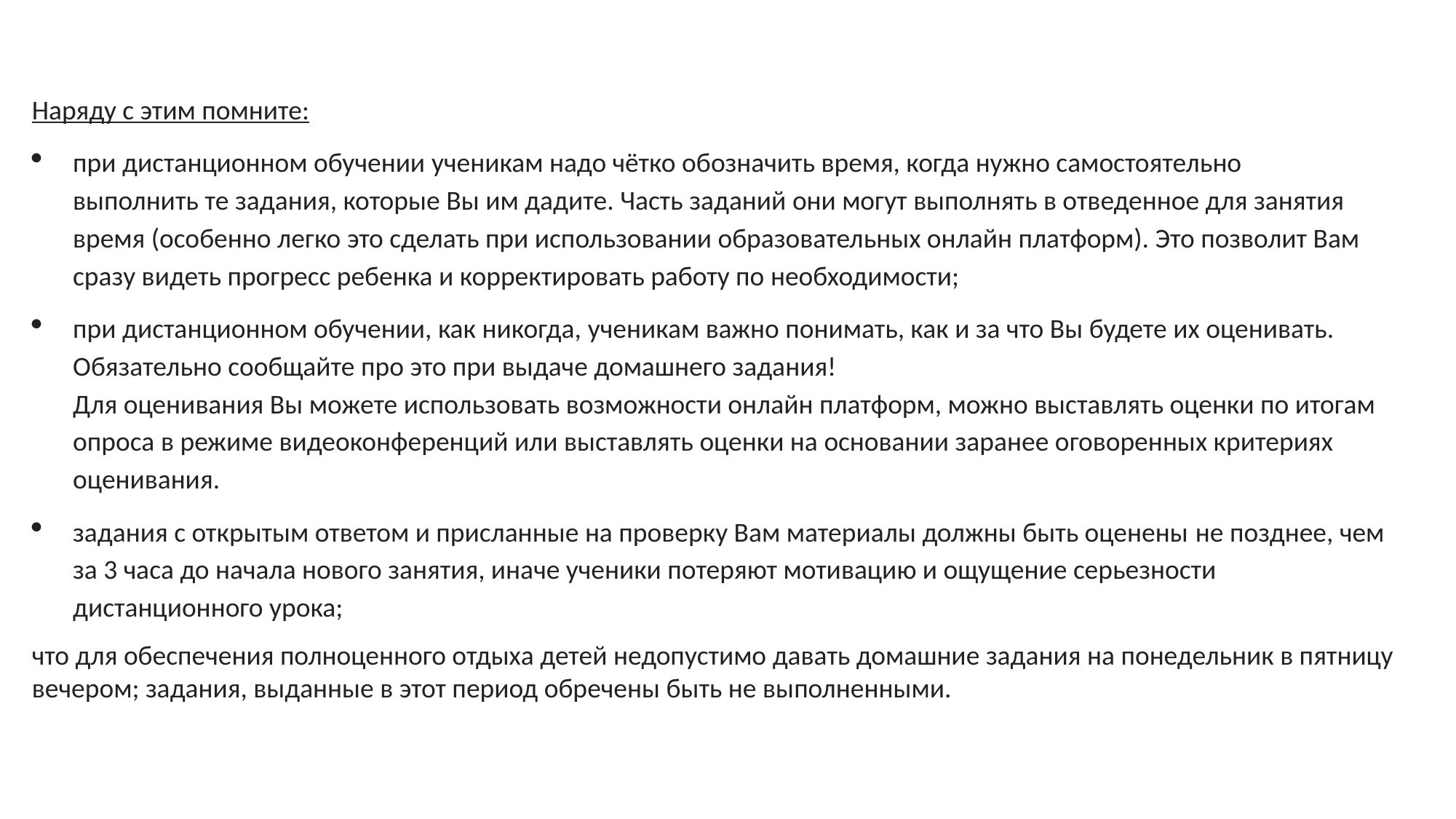

Наряду с этим помните:
при дистанционном обучении ученикам надо чётко обозначить время, когда нужно самостоятельно выполнить те задания, которые Вы им дадите. Часть заданий они могут выполнять в отведенное для занятия время (особенно легко это сделать при использовании образовательных онлайн платформ). Это позволит Вам сразу видеть прогресс ребенка и корректировать работу по необходимости;
при дистанционном обучении, как никогда, ученикам важно понимать, как и за что Вы будете их оценивать. Обязательно сообщайте про это при выдаче домашнего задания!
Для оценивания Вы можете использовать возможности онлайн платформ, можно выставлять оценки по итогам опроса в режиме видеоконференций или выставлять оценки на основании заранее оговоренных критериях оценивания.
задания с открытым ответом и присланные на проверку Вам материалы должны быть оценены не позднее, чем за 3 часа до начала нового занятия, иначе ученики потеряют мотивацию и ощущение серьезности дистанционного урока;
что для обеспечения полноценного отдыха детей недопустимо давать домашние задания на понедельник в пятницу вечером; задания, выданные в этот период обречены быть не выполненными.